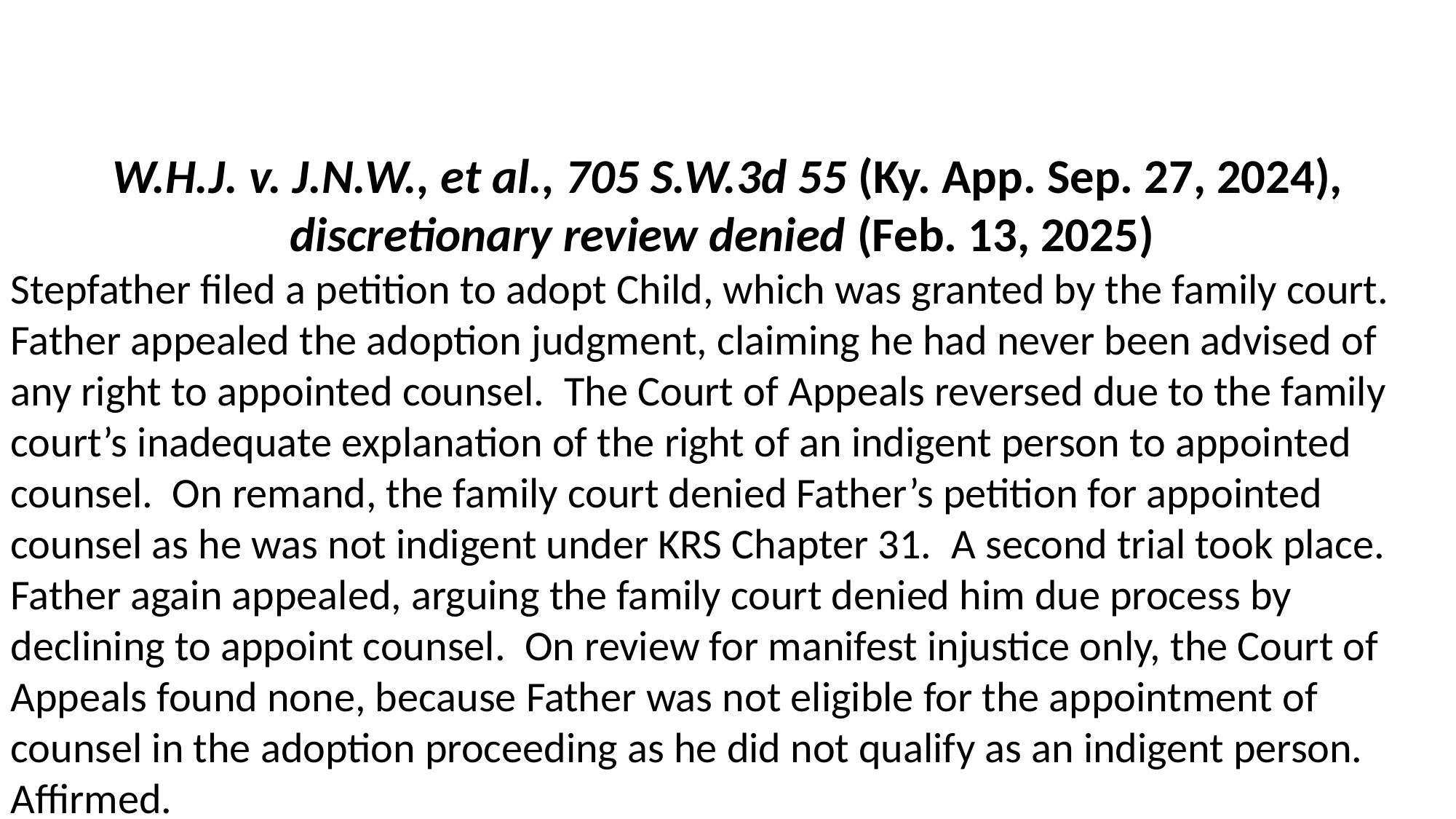

W.H.J. v. J.N.W., et al., 705 S.W.3d 55 (Ky. App. Sep. 27, 2024), discretionary review denied (Feb. 13, 2025)
Stepfather filed a petition to adopt Child, which was granted by the family court.  Father appealed the adoption judgment, claiming he had never been advised of any right to appointed counsel.  The Court of Appeals reversed due to the family court’s inadequate explanation of the right of an indigent person to appointed counsel.  On remand, the family court denied Father’s petition for appointed counsel as he was not indigent under KRS Chapter 31.  A second trial took place.  Father again appealed, arguing the family court denied him due process by declining to appoint counsel.  On review for manifest injustice only, the Court of Appeals found none, because Father was not eligible for the appointment of counsel in the adoption proceeding as he did not qualify as an indigent person.  Affirmed.